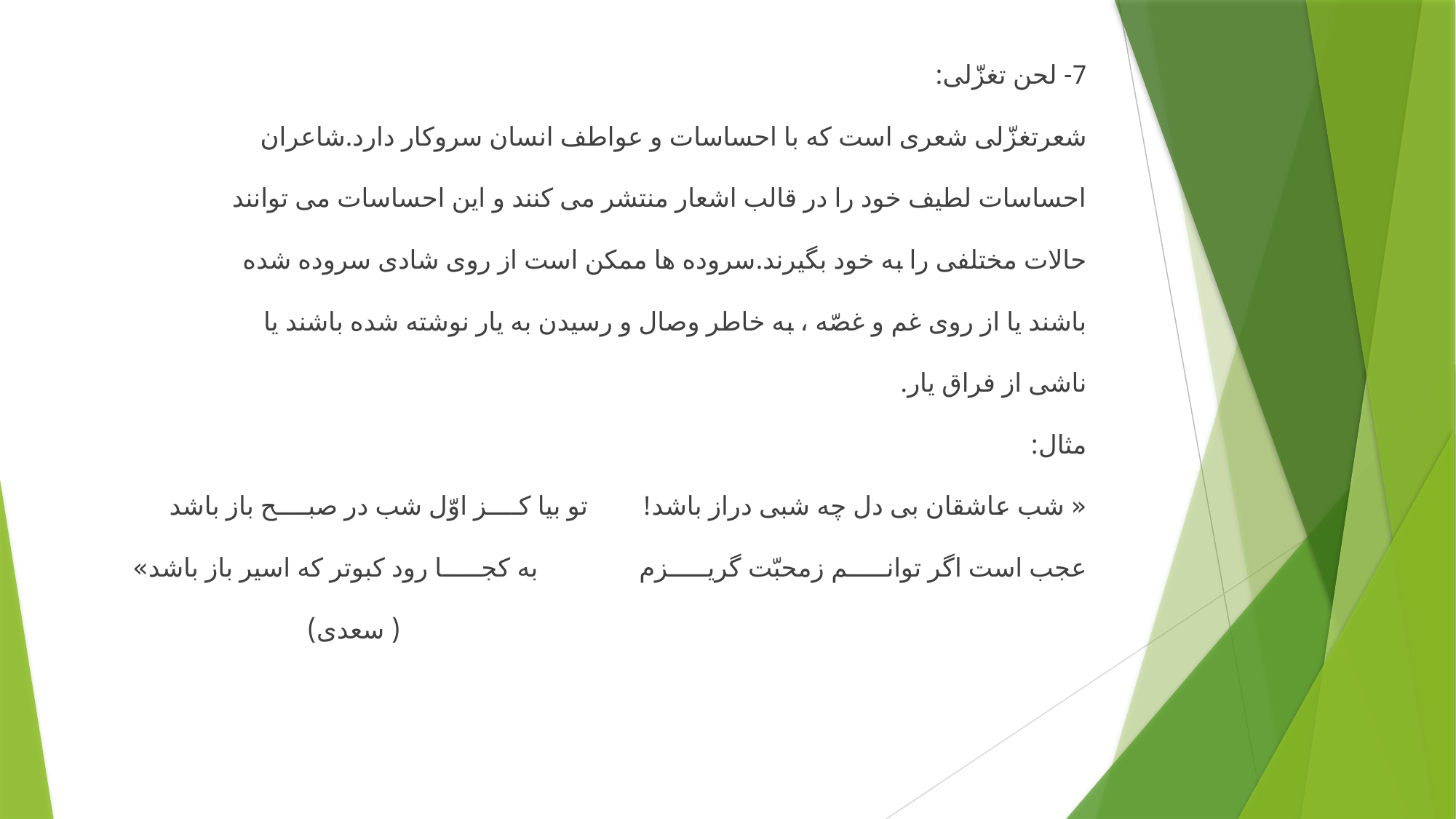

7- لحن تغزّلی:
شعرتغزّلی شعری است که با احساسات و عواطف انسان سروکار دارد.شاعران
احساسات لطیف خود را در قالب اشعار منتشر می کنند و این احساسات می توانند
حالات مختلفی را به خود بگیرند.سروده ها ممکن است از روی شادی سروده شده
باشند یا از روی غم و غصّه ، به خاطر وصال و رسیدن به یار نوشته شده باشند یا
ناشی از فراق یار.
مثال:
« شب عاشقان بی دل چه شبی دراز باشد!        تو بیا کــــز اوّل شب در صبــــح باز باشد
عجب است اگر توانـــــم زمحبّت گریـــــزم               به کجـــــا رود کبوتر که اسیر باز باشد»
                                                                                                      ( سعدی)